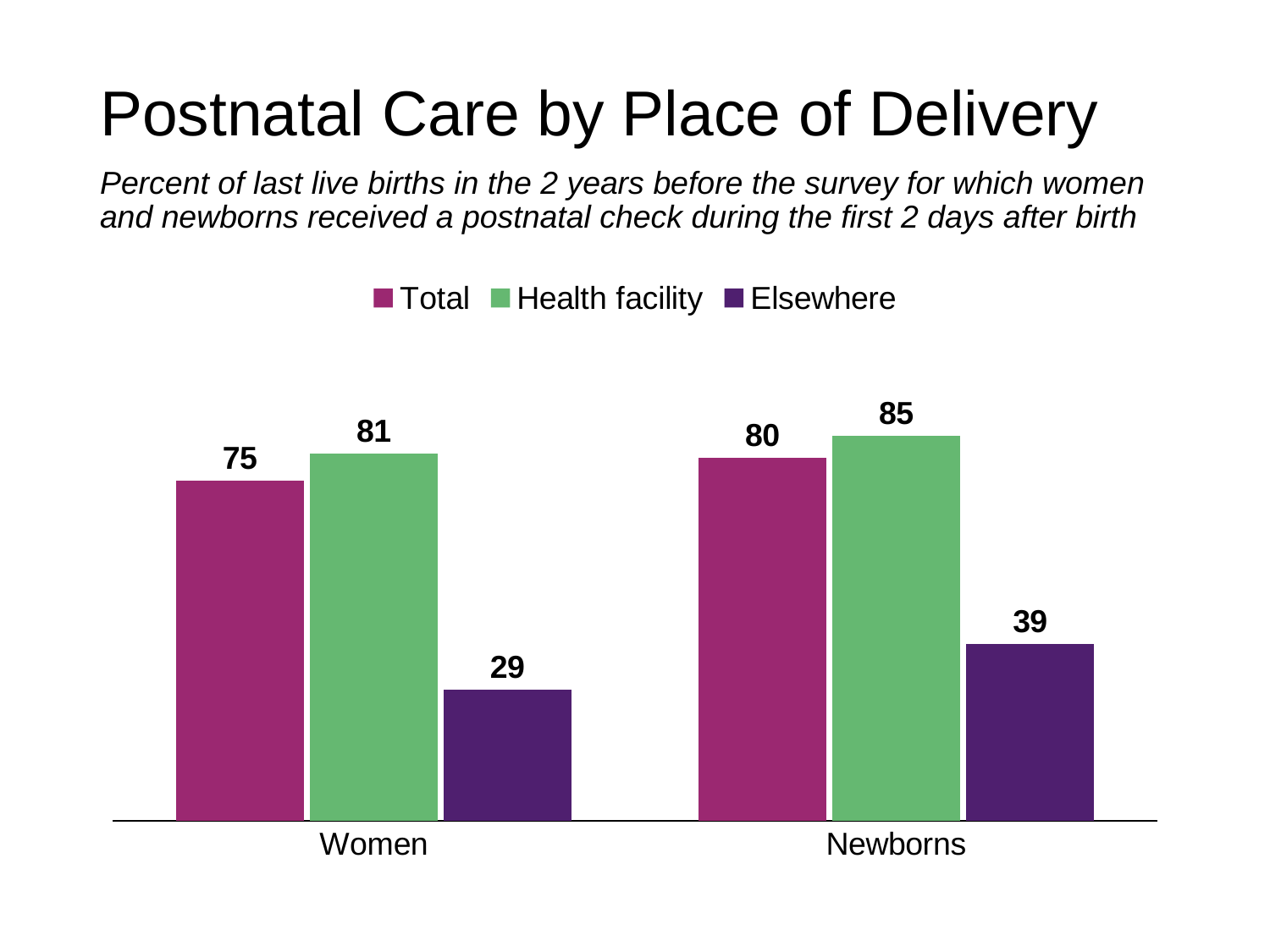

# Postnatal Care by Place of Delivery
Percent of last live births in the 2 years before the survey for which women and newborns received a postnatal check during the first 2 days after birth

### Chart

| Category | Total | Health facility | Elsewhere |
|---|---|---|---|
| Women | 75.0 | 81.0 | 29.0 |
| Newborns | 80.0 | 85.0 | 39.0 |